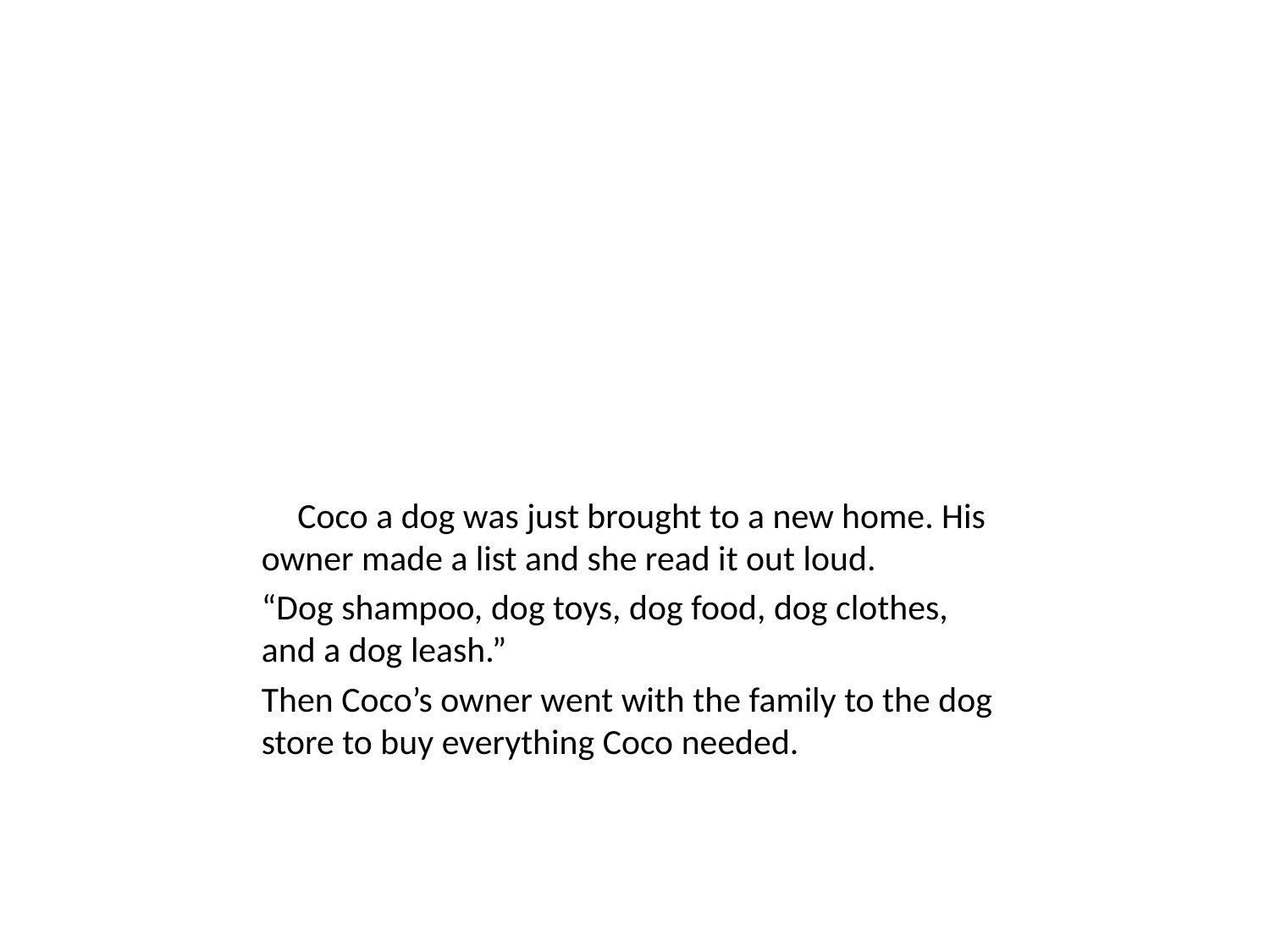

Coco a dog was just brought to a new home. His owner made a list and she read it out loud.
“Dog shampoo, dog toys, dog food, dog clothes, and a dog leash.”
Then Coco’s owner went with the family to the dog store to buy everything Coco needed.